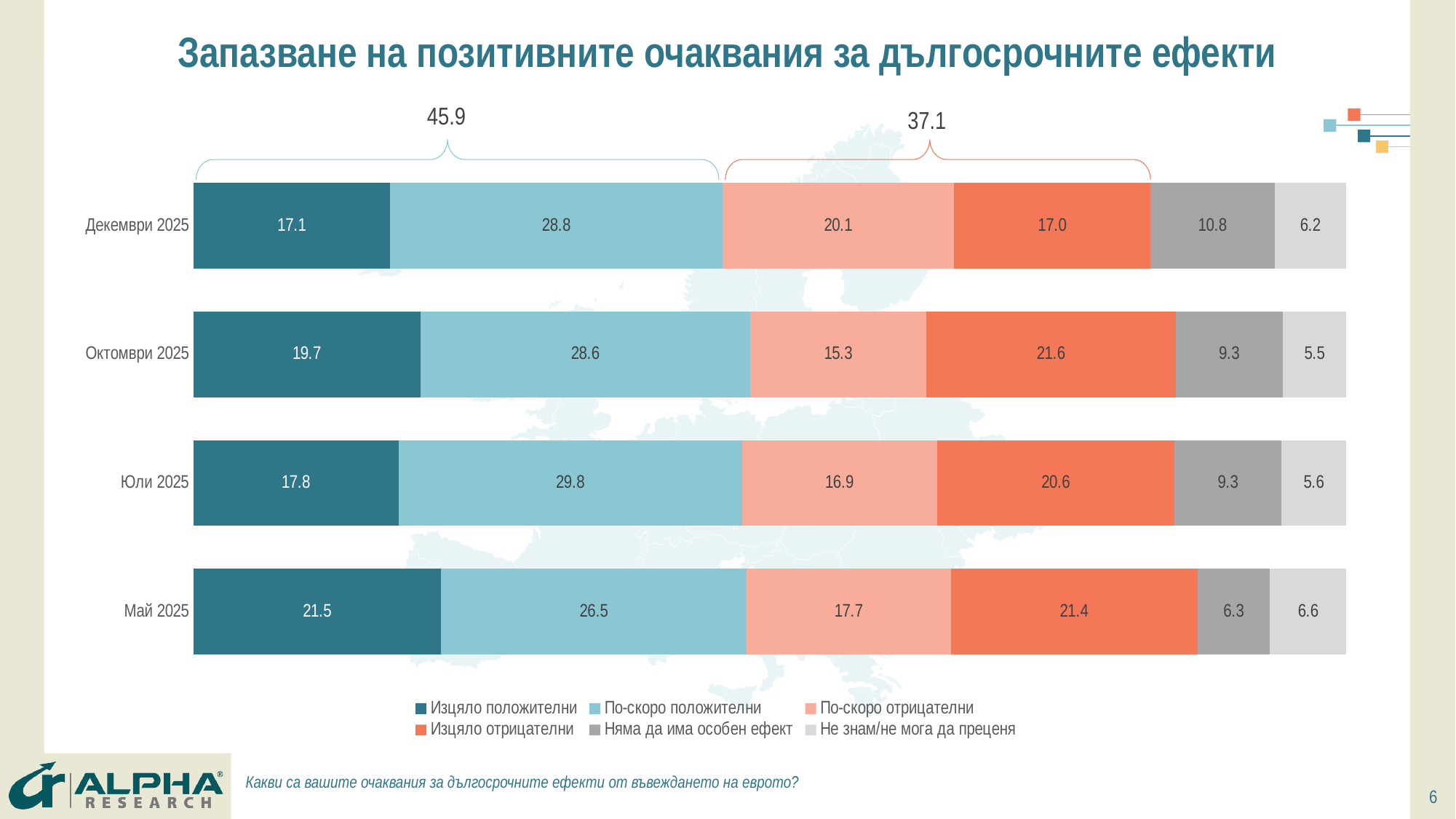

# Запазване на позитивните очаквания за дългосрочните ефекти
45.9
37.1

### Chart

| Category | Изцяло положителни | По-скоро положителни | По-скоро отрицателни | Изцяло отрицателни | Няма да има особен ефект | Не знам/не мога да преценя |
|---|---|---|---|---|---|---|
| Май 2025 | 21.5 | 26.5 | 17.7 | 21.4 | 6.3 | 6.6 |
| Юли 2025 | 17.8 | 29.8 | 16.9 | 20.6 | 9.3 | 5.6 |
| Октомври 2025 | 19.7 | 28.6 | 15.3 | 21.6 | 9.3 | 5.5 |
| Декември 2025 | 17.1 | 28.8 | 20.1 | 17.0 | 10.8 | 6.2 |
| Април 2025 | Май 2025 |
| --- | --- |
| Април 2025 | Май 2025 |
| --- | --- |
| Април 2025 | Май 2025 |
| --- | --- |
| Април 2025 | Май 2025 |
| --- | --- |
| Април 2025 | Май 2025 |
| --- | --- |
| Април 2025 | Май 2025 |
| --- | --- |
| Май 2025 |
| --- |
| Май 2025 |
| --- |
| Май 2025 |
| --- |
| Май 2025 |
| --- |
| Май 2025 |
| --- |
| Май 2025 |
| --- |
Какви са вашите очаквания за дългосрочните ефекти от въвеждането на еврото?

6